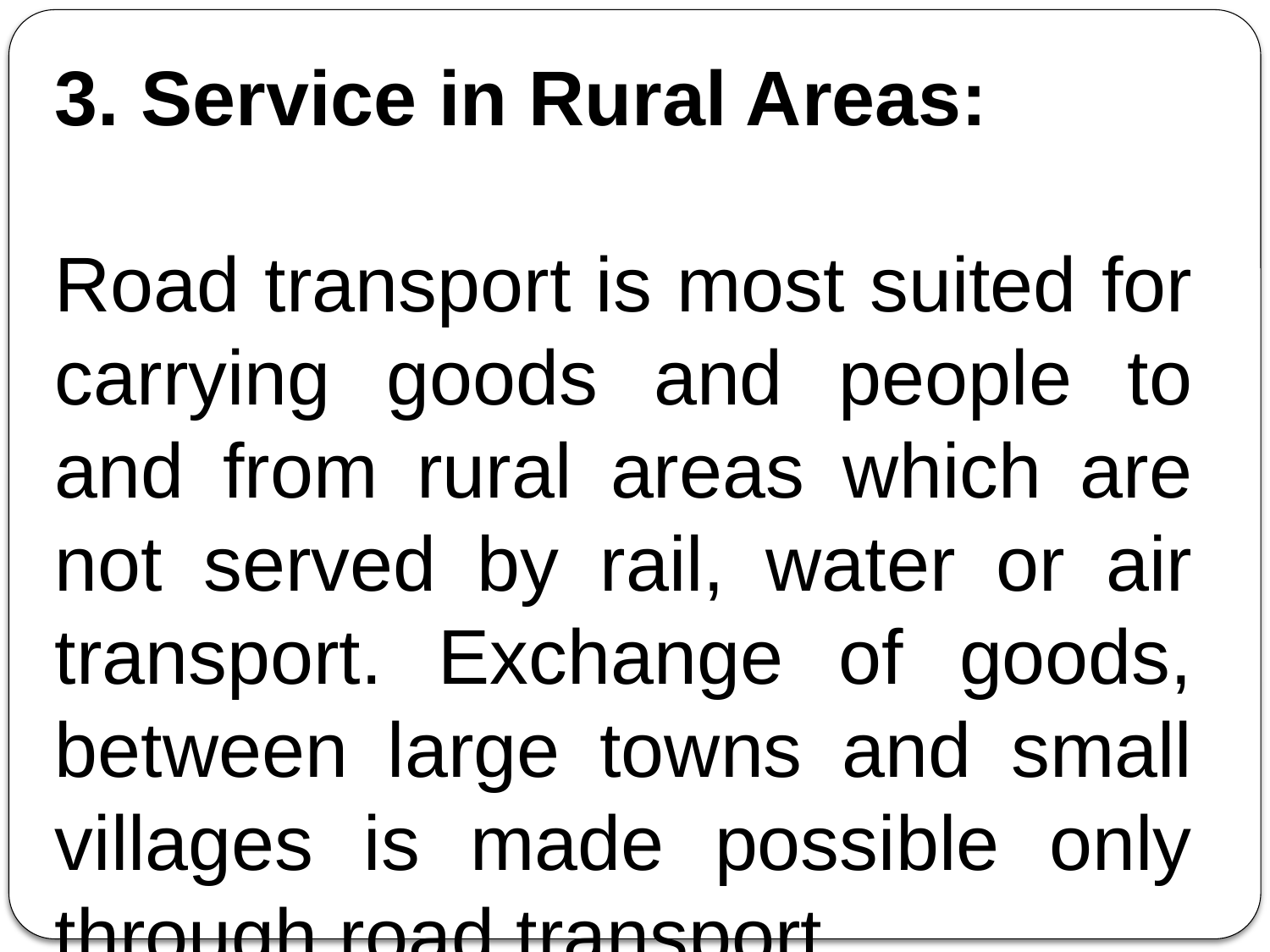

3. Service in Rural Areas:

Road transport is most suited for carrying goods and people to and from rural areas which are not served by rail, water or air transport. Exchange of goods, between large towns and small villages is made possible only through road transport.